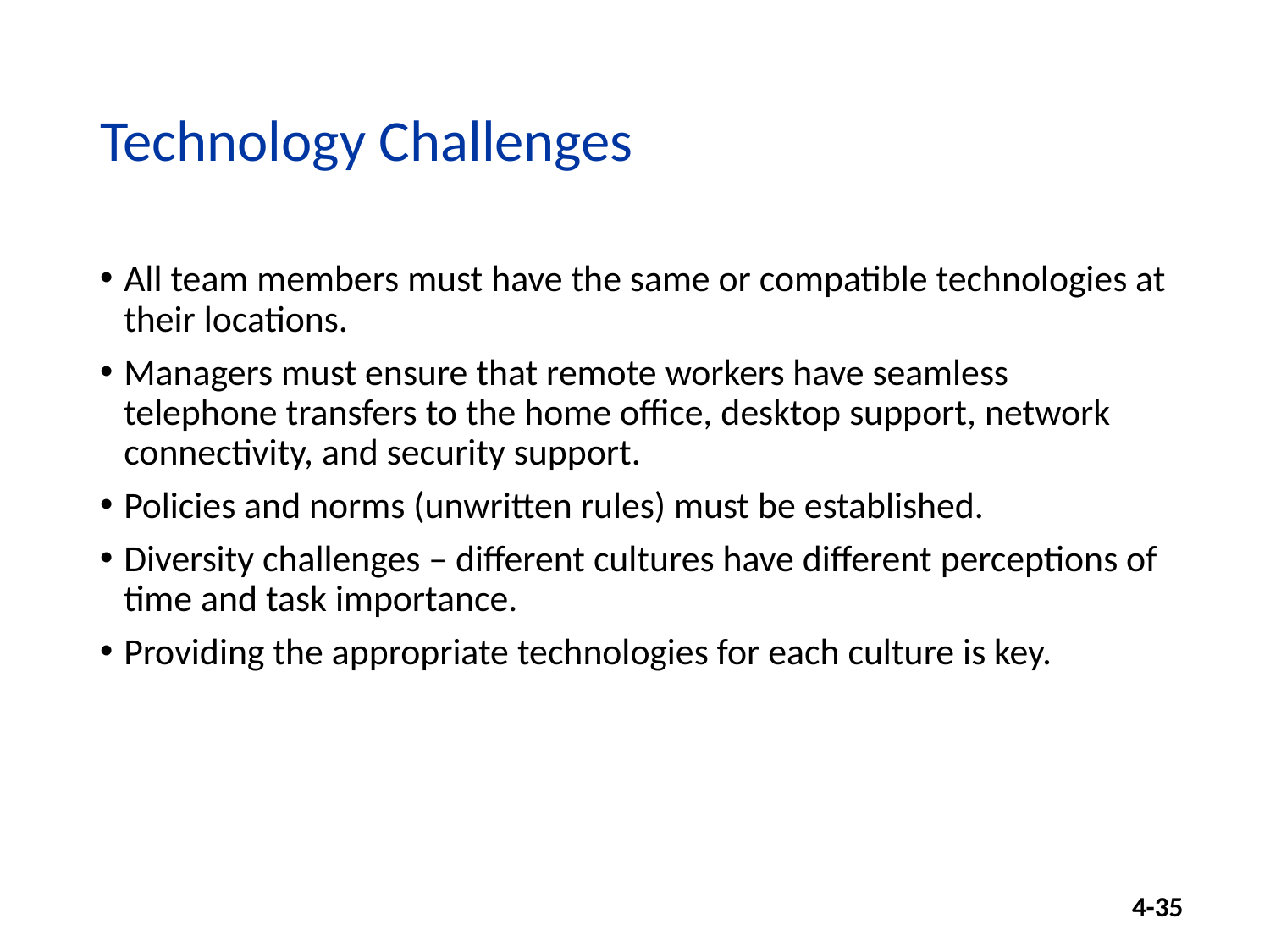

# Technology Challenges
All team members must have the same or compatible technologies at their locations.
Managers must ensure that remote workers have seamless telephone transfers to the home office, desktop support, network connectivity, and security support.
Policies and norms (unwritten rules) must be established.
Diversity challenges – different cultures have different perceptions of time and task importance.
Providing the appropriate technologies for each culture is key.